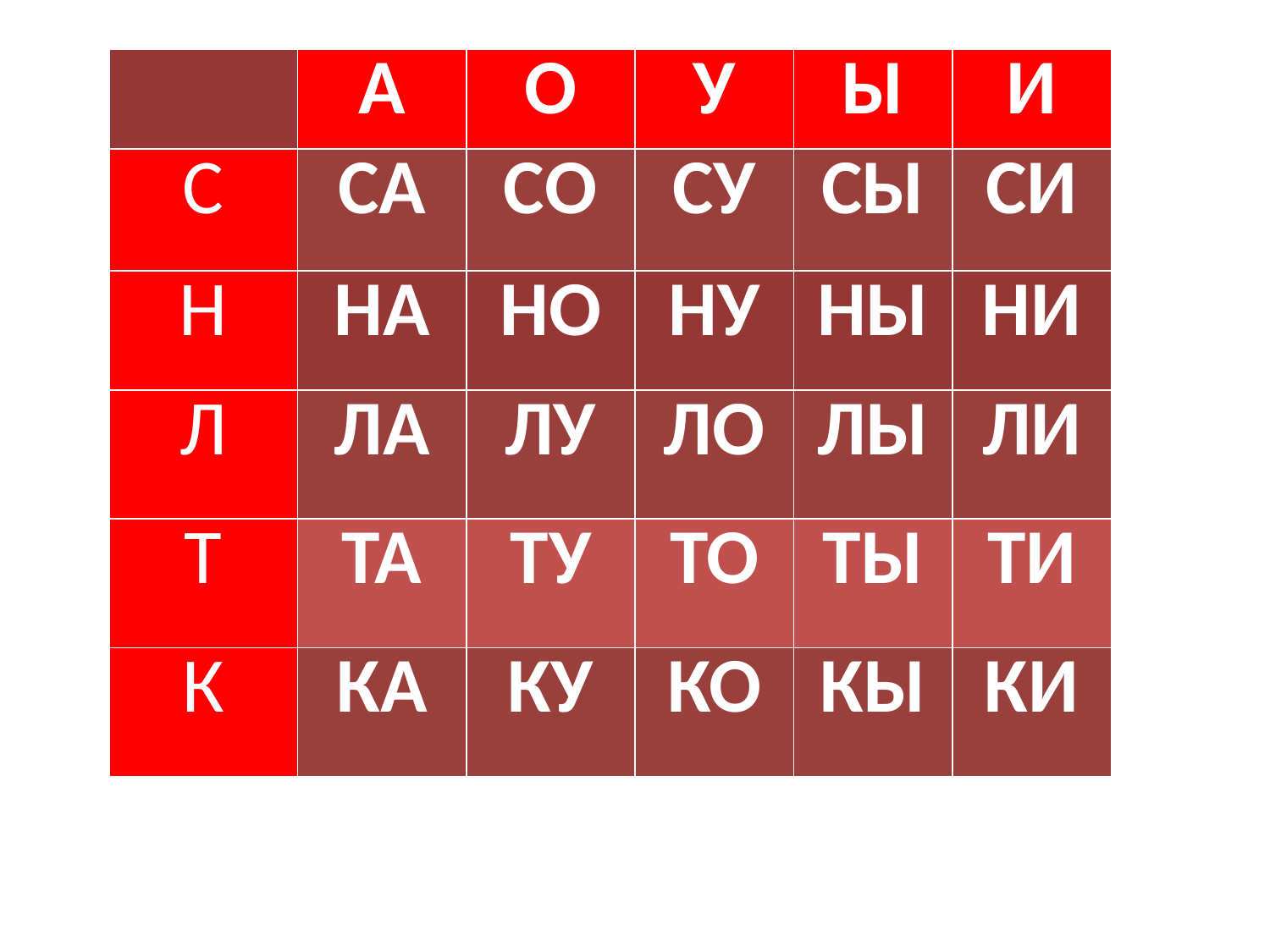

|  | А | О | У | Ы | И |
| --- | --- | --- | --- | --- | --- |
| С | СА | СО | СУ | СЫ | СИ |
| Н | НА | НО | НУ | НЫ | НИ |
| Л | ЛА | ЛУ | ЛО | ЛЫ | ЛИ |
| Т | ТА | ТУ | ТО | ТЫ | ТИ |
| К | КА | КУ | КО | КЫ | КИ |